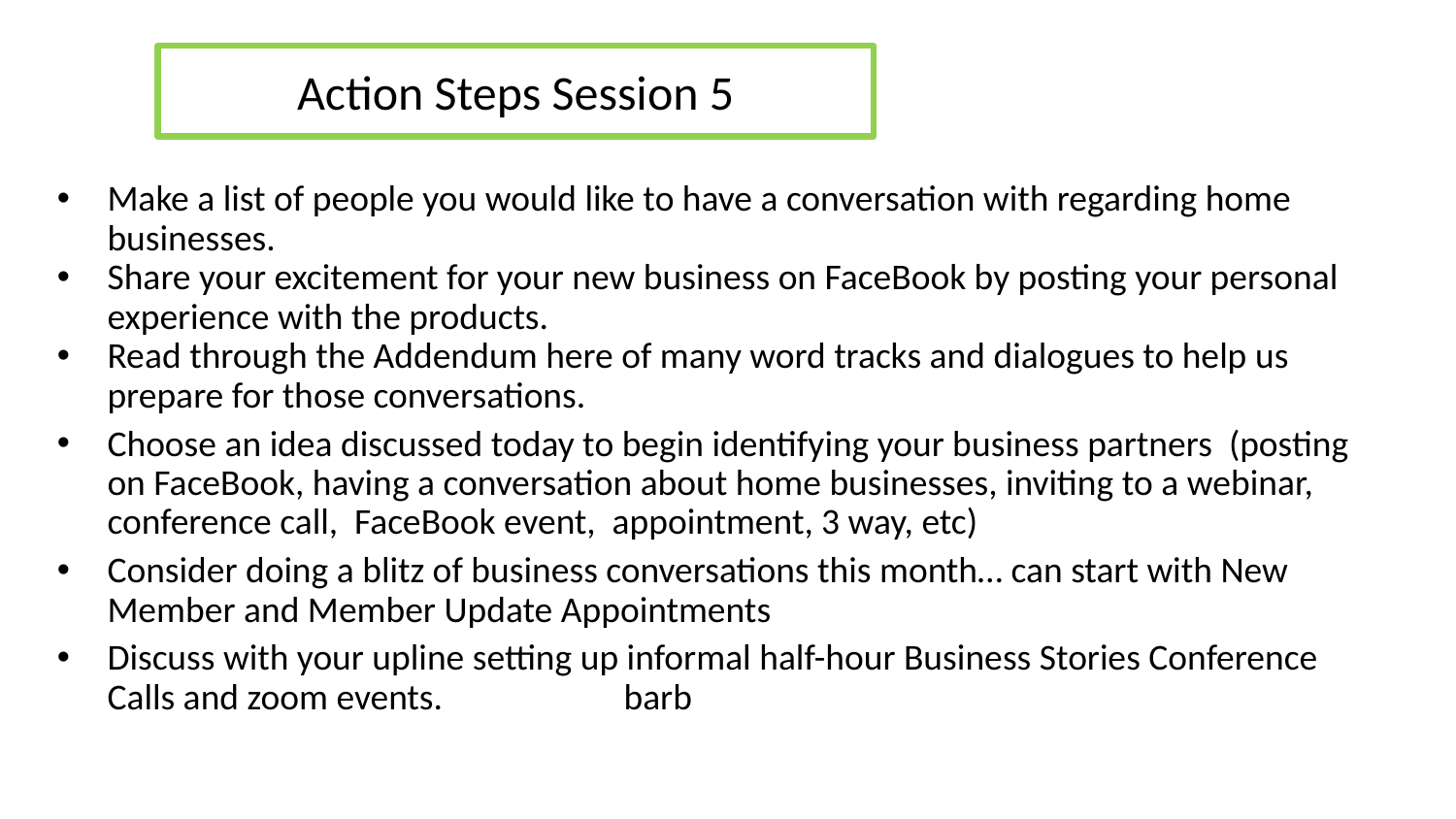

# Action Steps Session 5
Make a list of people you would like to have a conversation with regarding home businesses.
Share your excitement for your new business on FaceBook by posting your personal experience with the products.
Read through the Addendum here of many word tracks and dialogues to help us prepare for those conversations.
Choose an idea discussed today to begin identifying your business partners  (posting on FaceBook, having a conversation about home businesses, inviting to a webinar, conference call,  FaceBook event,  appointment, 3 way, etc)
Consider doing a blitz of business conversations this month… can start with New Member and Member Update Appointments
Discuss with your upline setting up informal half-hour Business Stories Conference Calls and zoom events.                      barb